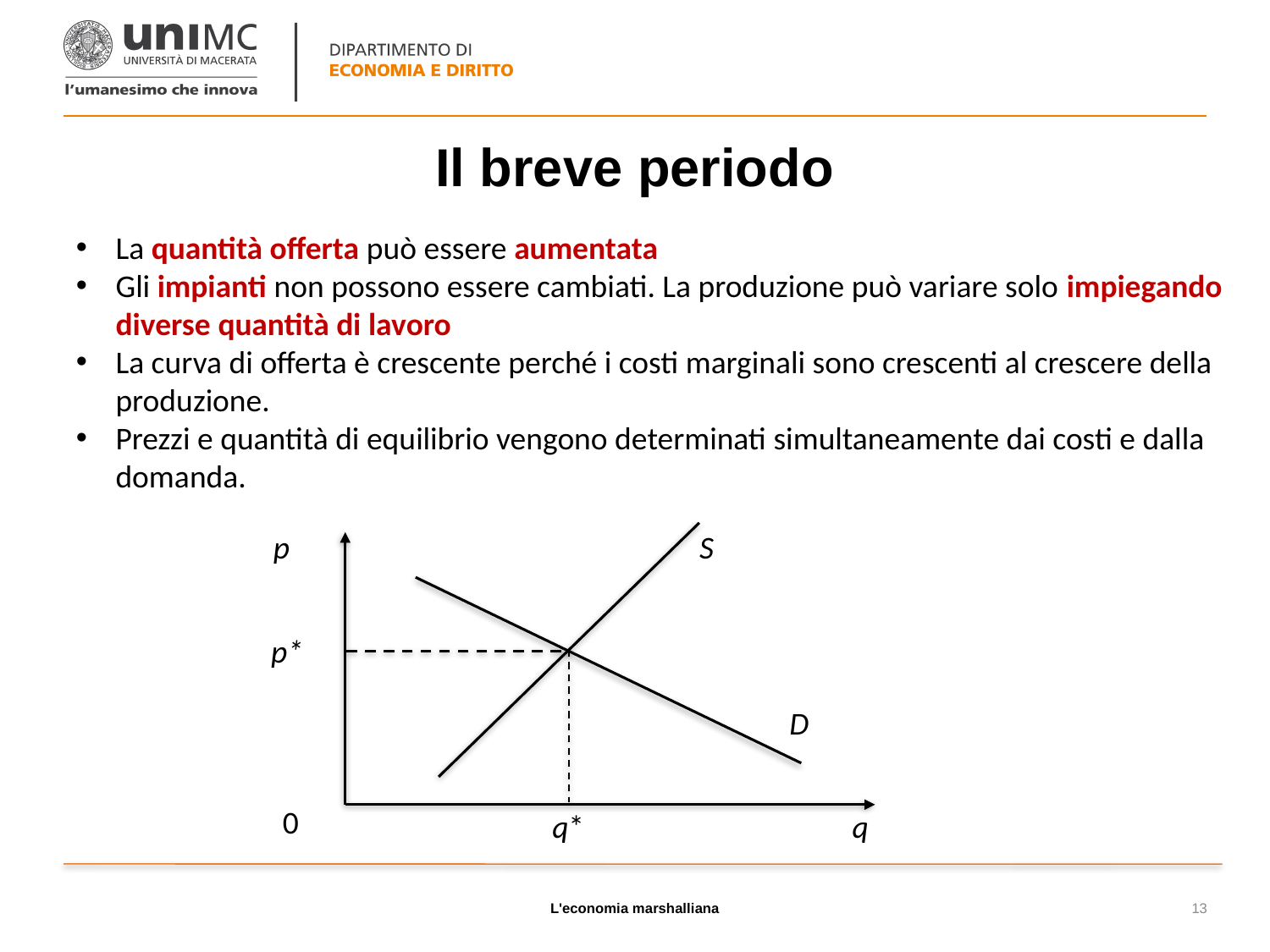

# Il breve periodo

La quantità offerta può essere aumentata
Gli impianti non possono essere cambiati. La produzione può variare solo impiegando diverse quantità di lavoro
La curva di offerta è crescente perché i costi marginali sono crescenti al crescere della produzione.
Prezzi e quantità di equilibrio vengono determinati simultaneamente dai costi e dalla domanda.
p
S
p*
D
0
q*
q
L'economia marshalliana
13